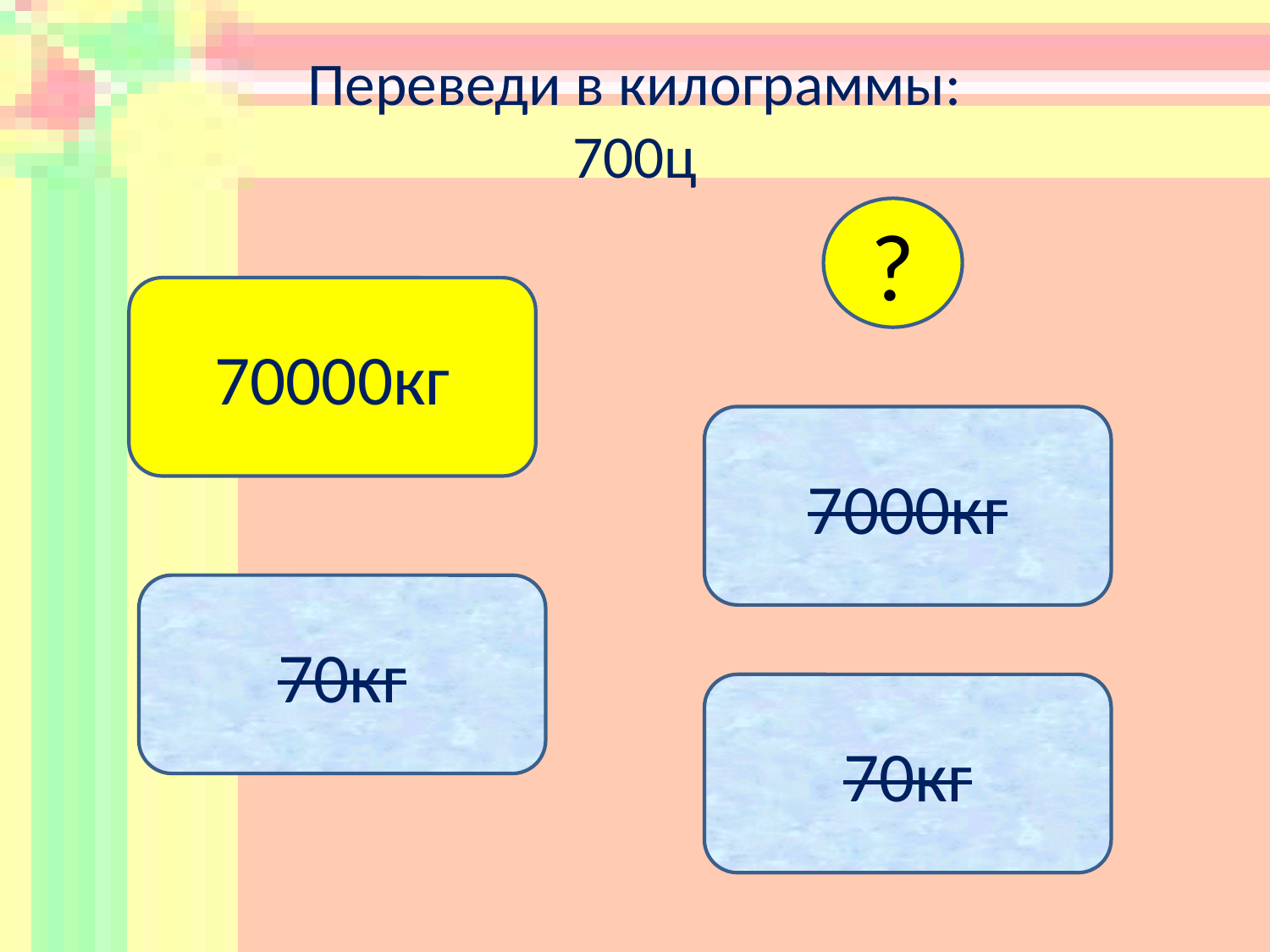

# Переведи в килограммы: 700ц
?
70000кг
7000кг
70кг
70кг